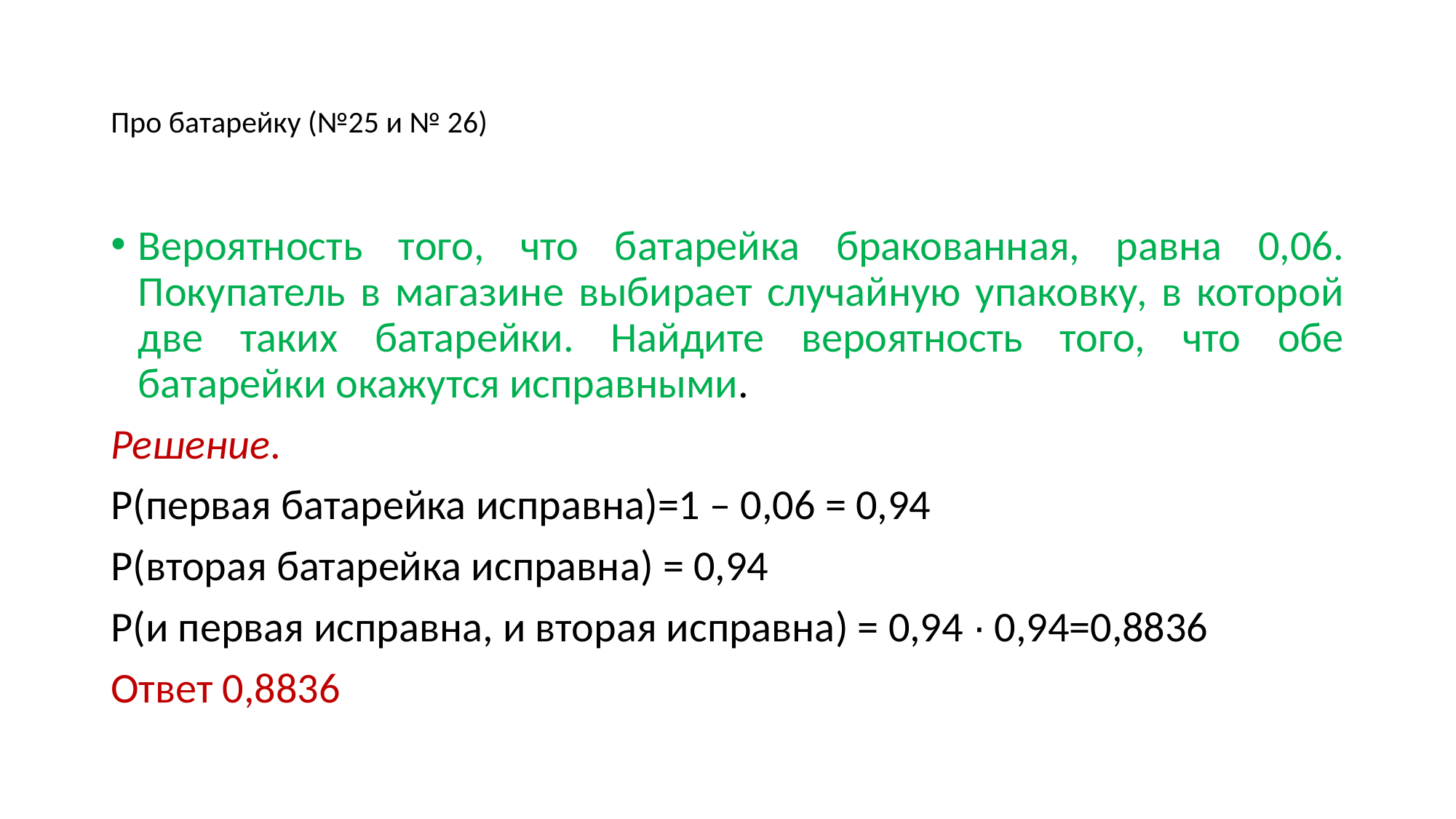

# Про батарейку (№25 и № 26)
Вероятность того, что батарейка бракованная, равна 0,06. Покупатель в магазине выбирает случайную упаковку, в которой две таких батарейки. Найдите вероятность того, что обе батарейки окажутся исправными.
Решение.
Р(первая батарейка исправна)=1 – 0,06 = 0,94
Р(вторая батарейка исправна) = 0,94
Р(и первая исправна, и вторая исправна) = 0,94 ∙ 0,94=0,8836
Ответ 0,8836